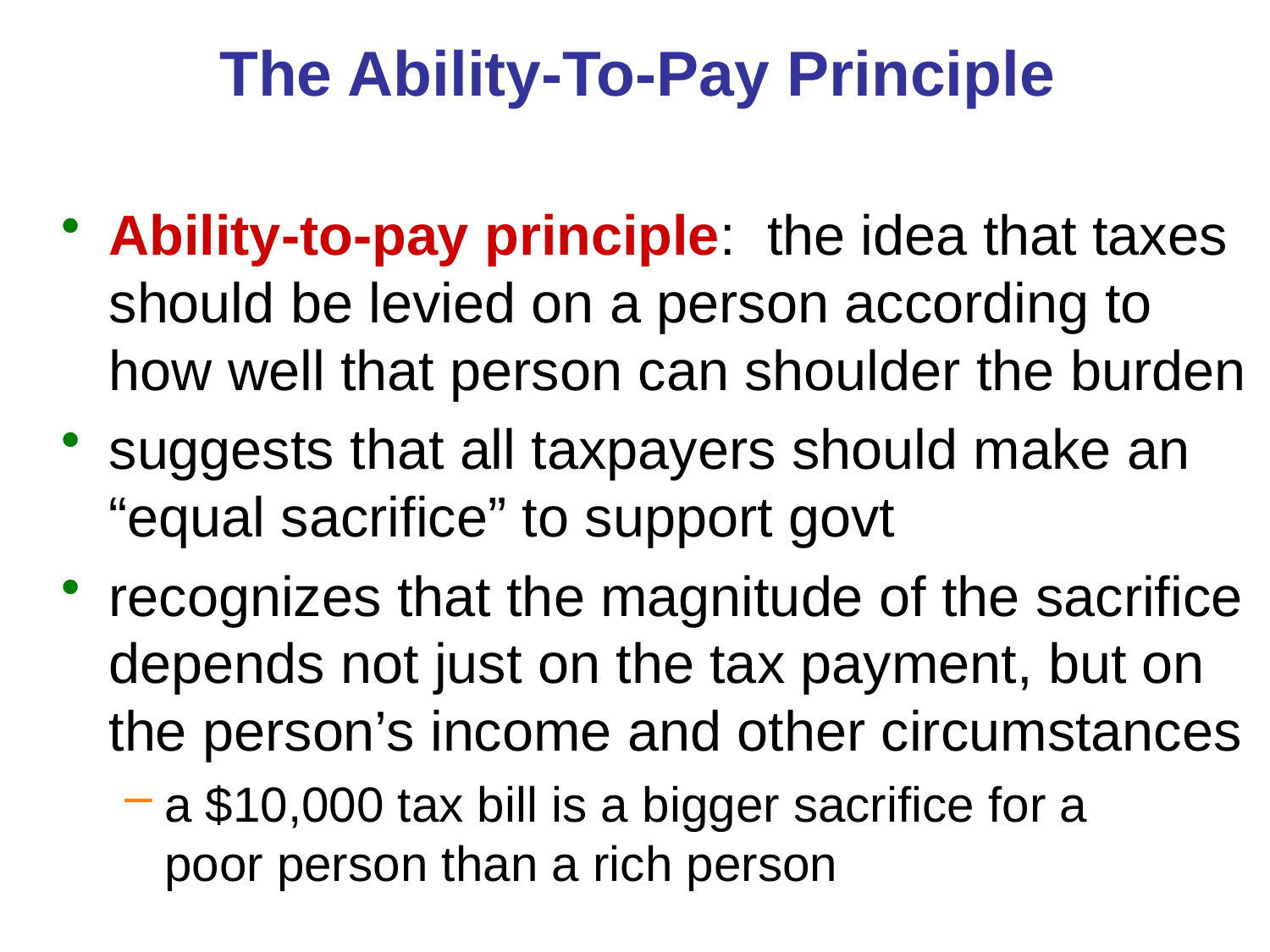

# The Ability-To-Pay Principle
0
Ability-to-pay principle:  the idea that taxes should be levied on a person according to how well that person can shoulder the burden
suggests that all taxpayers should make an “equal sacrifice” to support govt
recognizes that the magnitude of the sacrifice depends not just on the tax payment, but on the person’s income and other circumstances
a $10,000 tax bill is a bigger sacrifice for a
poor person than a rich person